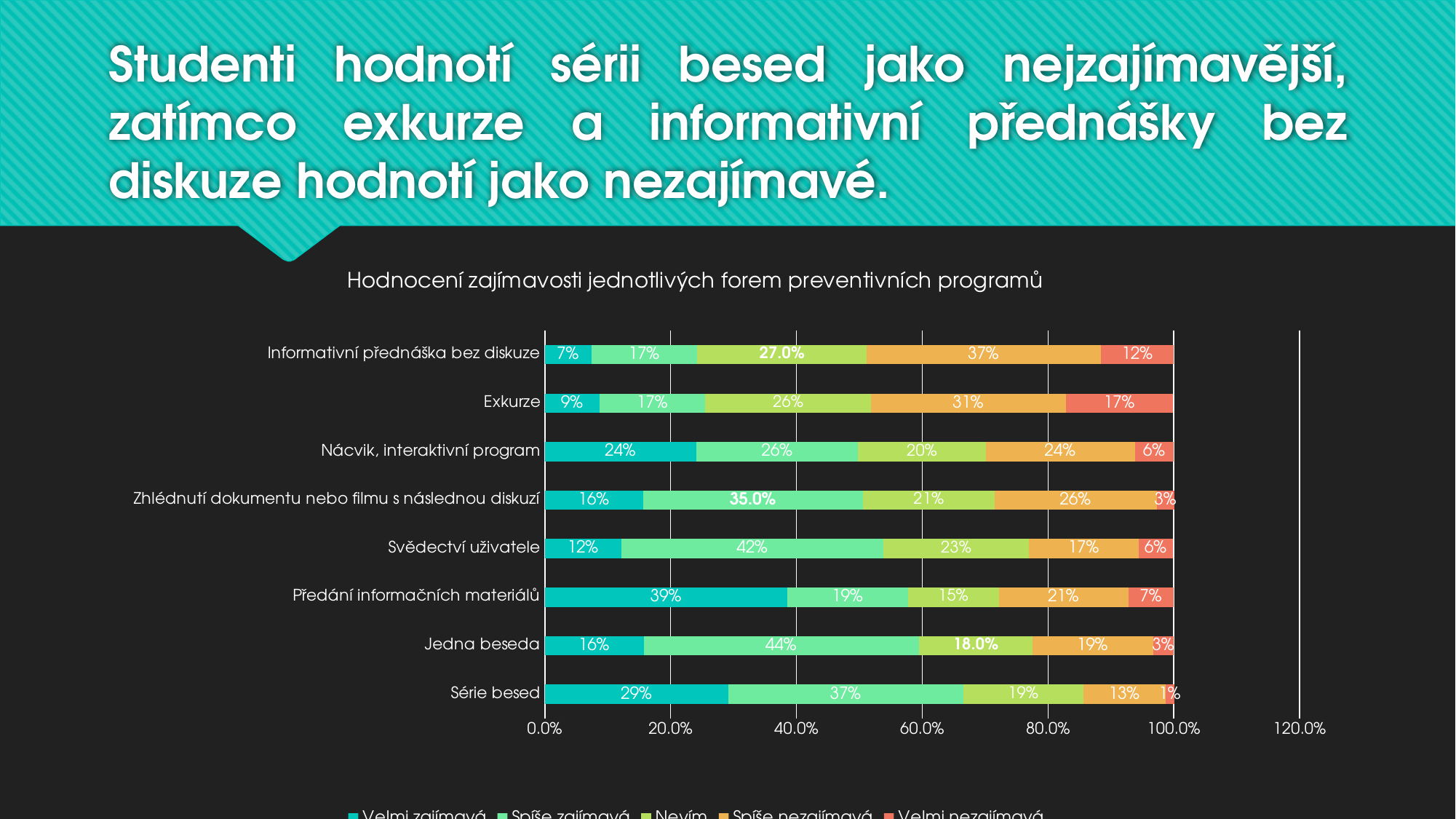

# Studenti hodnotí sérii besed jako nejzajímavější, zatímco exkurze a informativní přednášky bez diskuze hodnotí jako nezajímavé.

### Chart: Hodnocení zajímavosti jednotlivých forem preventivních programů

| Category | Velmi zajímavá | Spíše zajímavá | Nevím | Spíše nezajímavá | Velmi nezajímavá |
|---|---|---|---|---|---|
| Série besed | 0.292 | 0.373 | 0.191 | 0.131 | 0.014 |
| Jedna beseda | 0.157 | 0.438 | 0.18 | 0.192 | 0.033 |
| Předání informačních materiálů | 0.386 | 0.191 | 0.145 | 0.206 | 0.072 |
| Svědectví uživatele | 0.122 | 0.416 | 0.232 | 0.174 | 0.055 |
| Zhlédnutí dokumentu nebo filmu s následnou diskuzí | 0.156 | 0.35 | 0.209 | 0.258 | 0.028 |
| Nácvik, interaktivní program | 0.241 | 0.257 | 0.203 | 0.237 | 0.062 |
| Exkurze | 0.087 | 0.168 | 0.264 | 0.309 | 0.171 |
| Informativní přednáška bez diskuze | 0.074 | 0.168 | 0.27 | 0.372 | 0.116 |